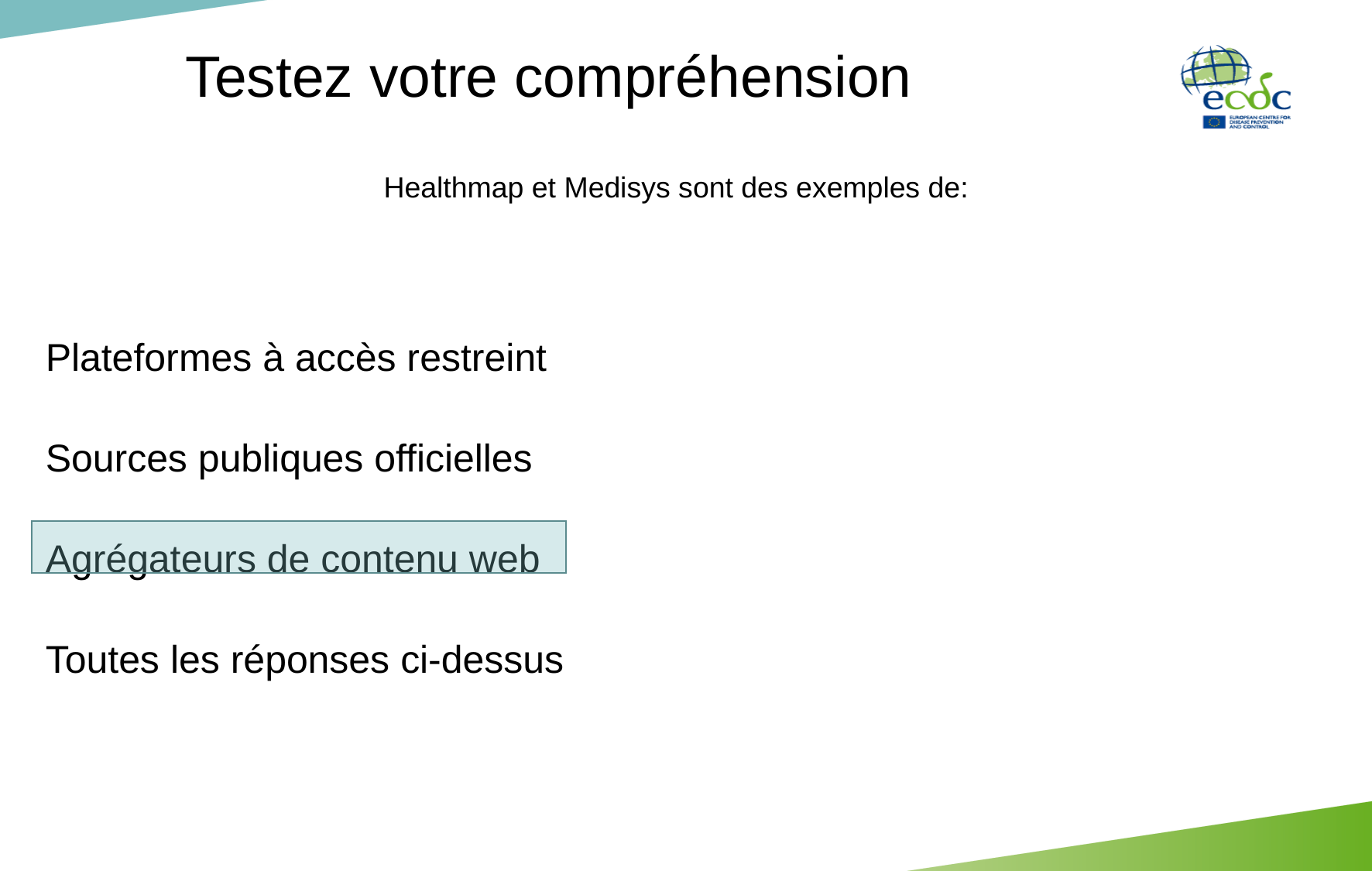

Testez votre compréhension
Healthmap et Medisys sont des exemples de:

Plateformes à accès restreint
Sources publiques officielles
Agrégateurs de contenu web
Toutes les réponses ci-dessus